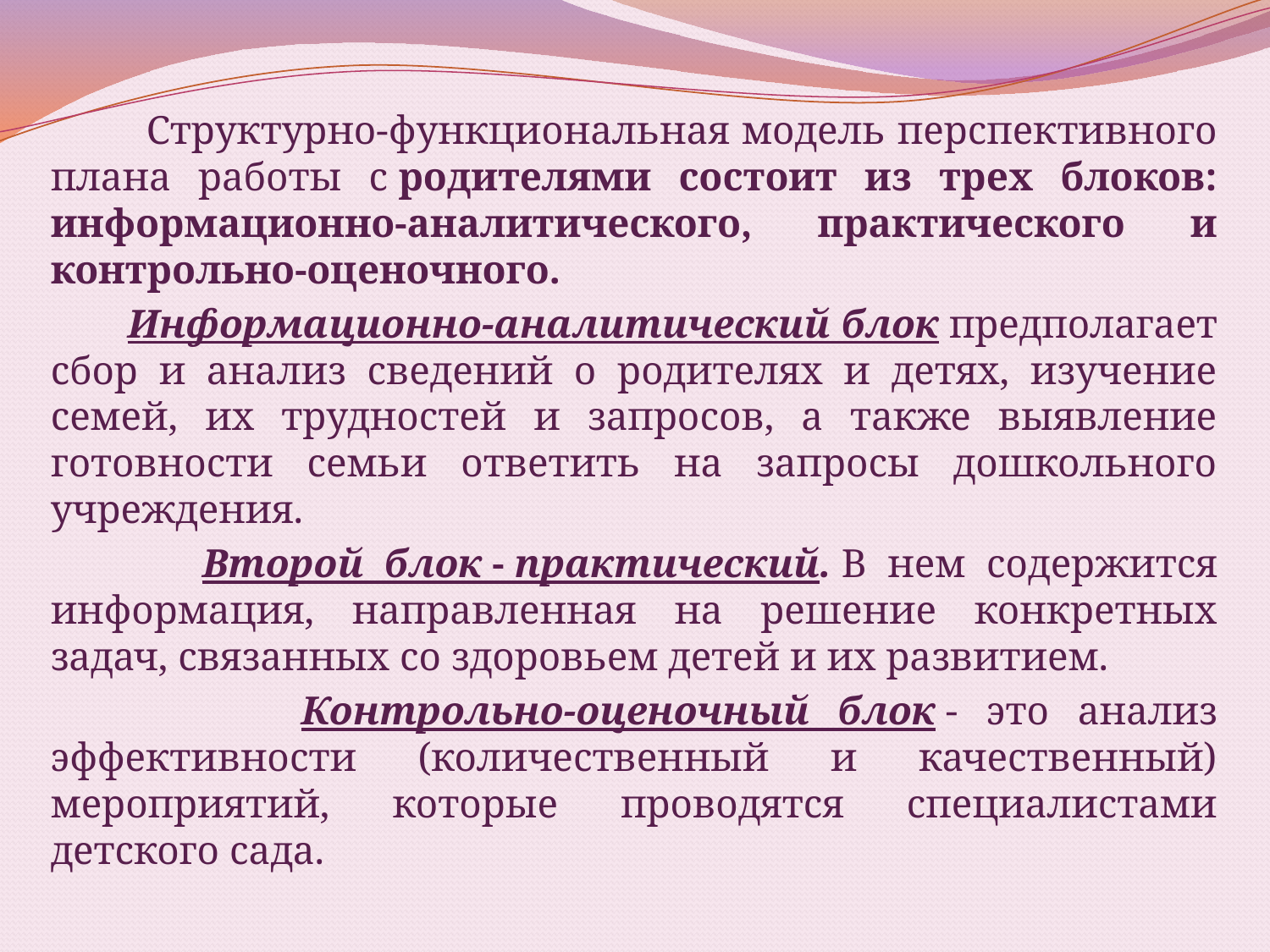

Структурно-функциональная модель перспективного плана работы с родителями состоит из трех блоков: информационно-аналитического, практического и контрольно-оценочного.
          Информационно-аналитический блок предполагает сбор и анализ сведений о родителях и детях, изучение семей, их трудностей и запросов, а также выявление готовности семьи ответить на запросы дошкольного учреждения.
         Второй блок - практический. В нем содержится информация, направленная на решение конкретных задач, связанных со здоровьем детей и их развитием.
          Контрольно-оценочный блок - это анализ эффективности (количественный и качественный) мероприятий, которые проводятся специалистами детского сада.